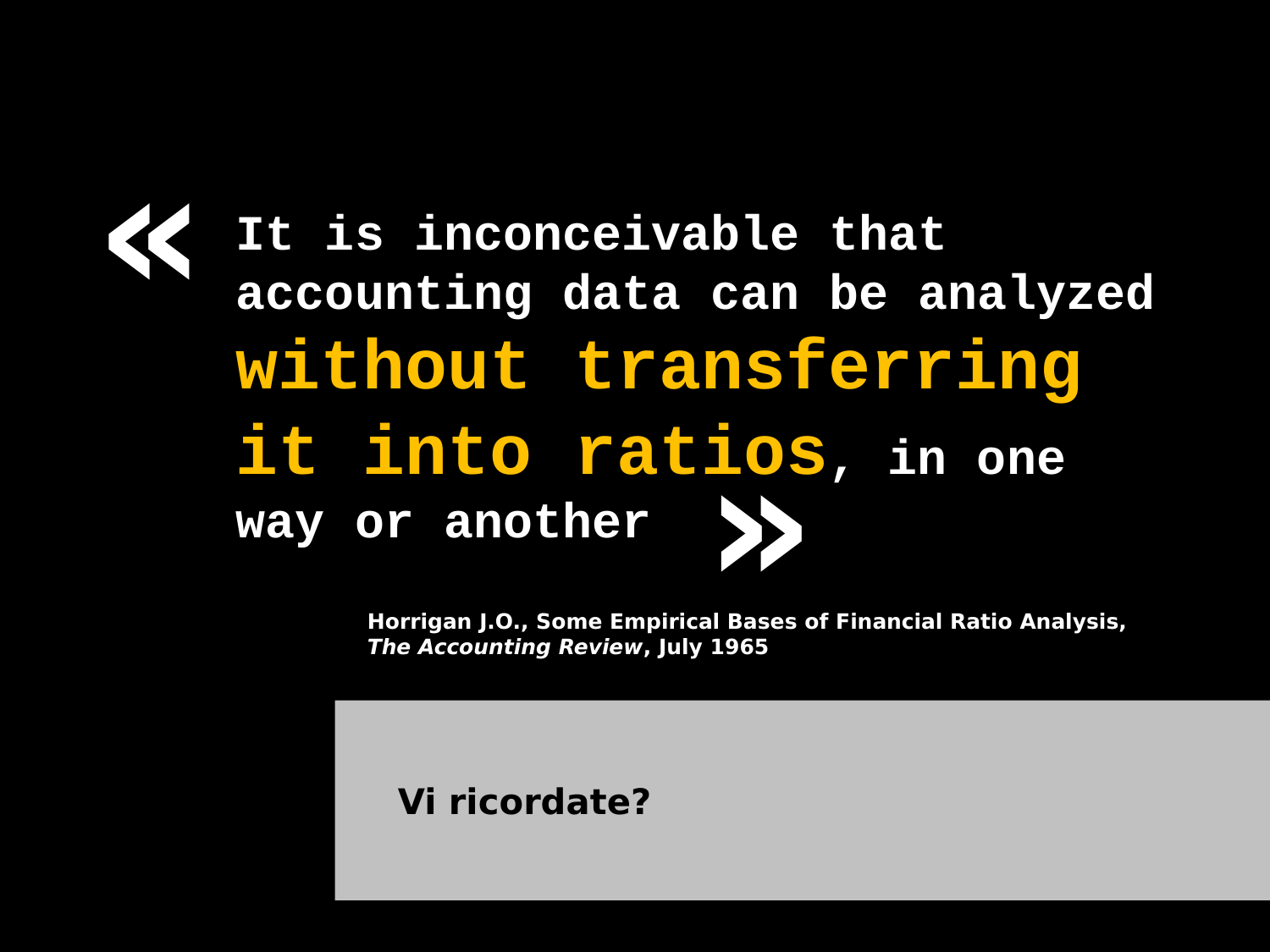

«
It is inconceivable that accounting data can be analyzed without transferring it into ratios, in one way or another
»
Horrigan J.O., Some Empirical Bases of Financial Ratio Analysis, The Accounting Review, July 1965
Vi ricordate?